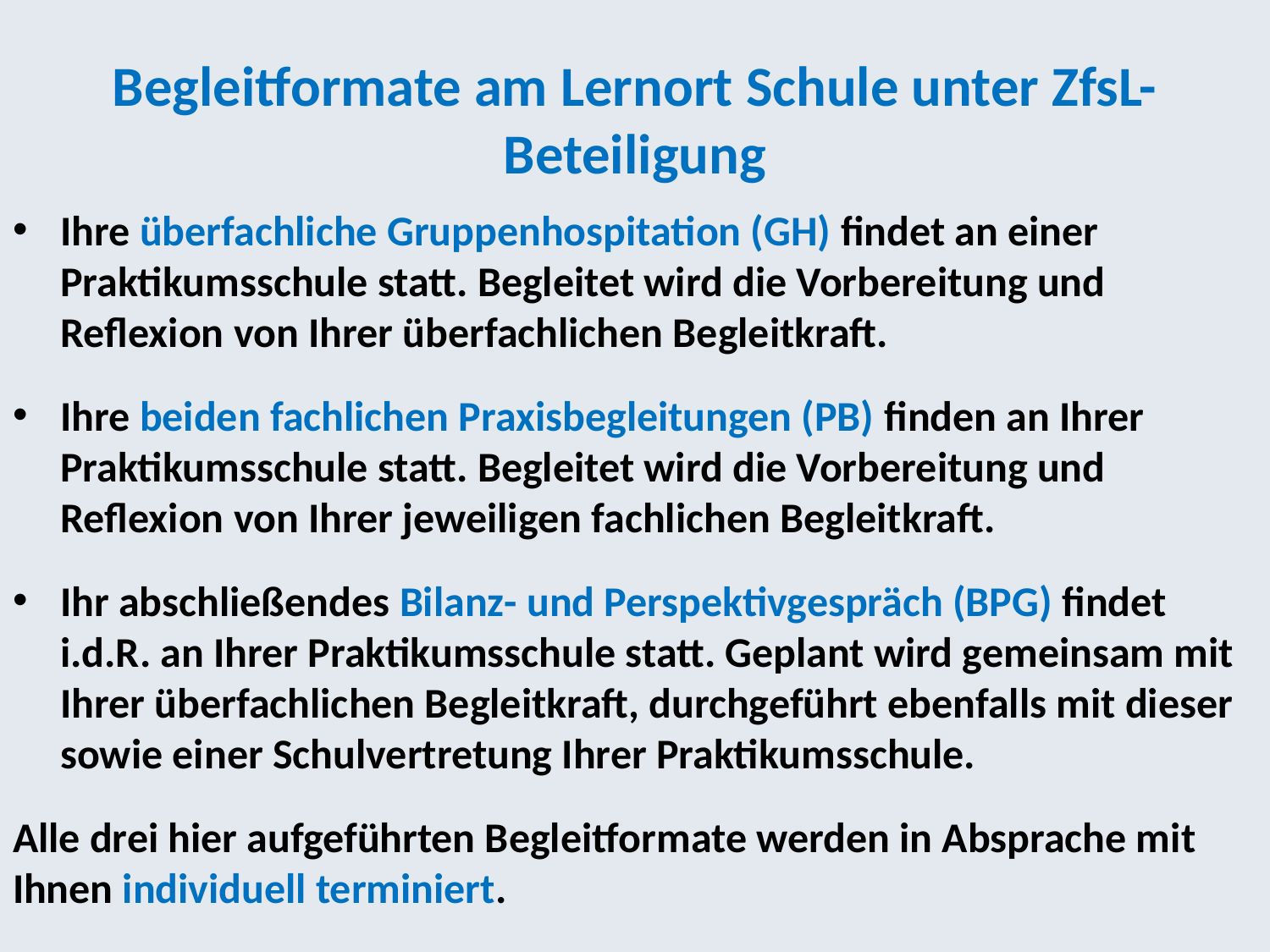

# Begleitformate am Lernort Schule unter ZfsL-Beteiligung
Ihre überfachliche Gruppenhospitation (GH) findet an einer Praktikumsschule statt. Begleitet wird die Vorbereitung und Reflexion von Ihrer überfachlichen Begleitkraft.

Ihre beiden fachlichen Praxisbegleitungen (PB) finden an Ihrer Praktikumsschule statt. Begleitet wird die Vorbereitung und Reflexion von Ihrer jeweiligen fachlichen Begleitkraft.

Ihr abschließendes Bilanz- und Perspektivgespräch (BPG) findet i.d.R. an Ihrer Praktikumsschule statt. Geplant wird gemeinsam mit Ihrer überfachlichen Begleitkraft, durchgeführt ebenfalls mit dieser sowie einer Schulvertretung Ihrer Praktikumsschule.

Alle drei hier aufgeführten Begleitformate werden in Absprache mit Ihnen individuell terminiert.